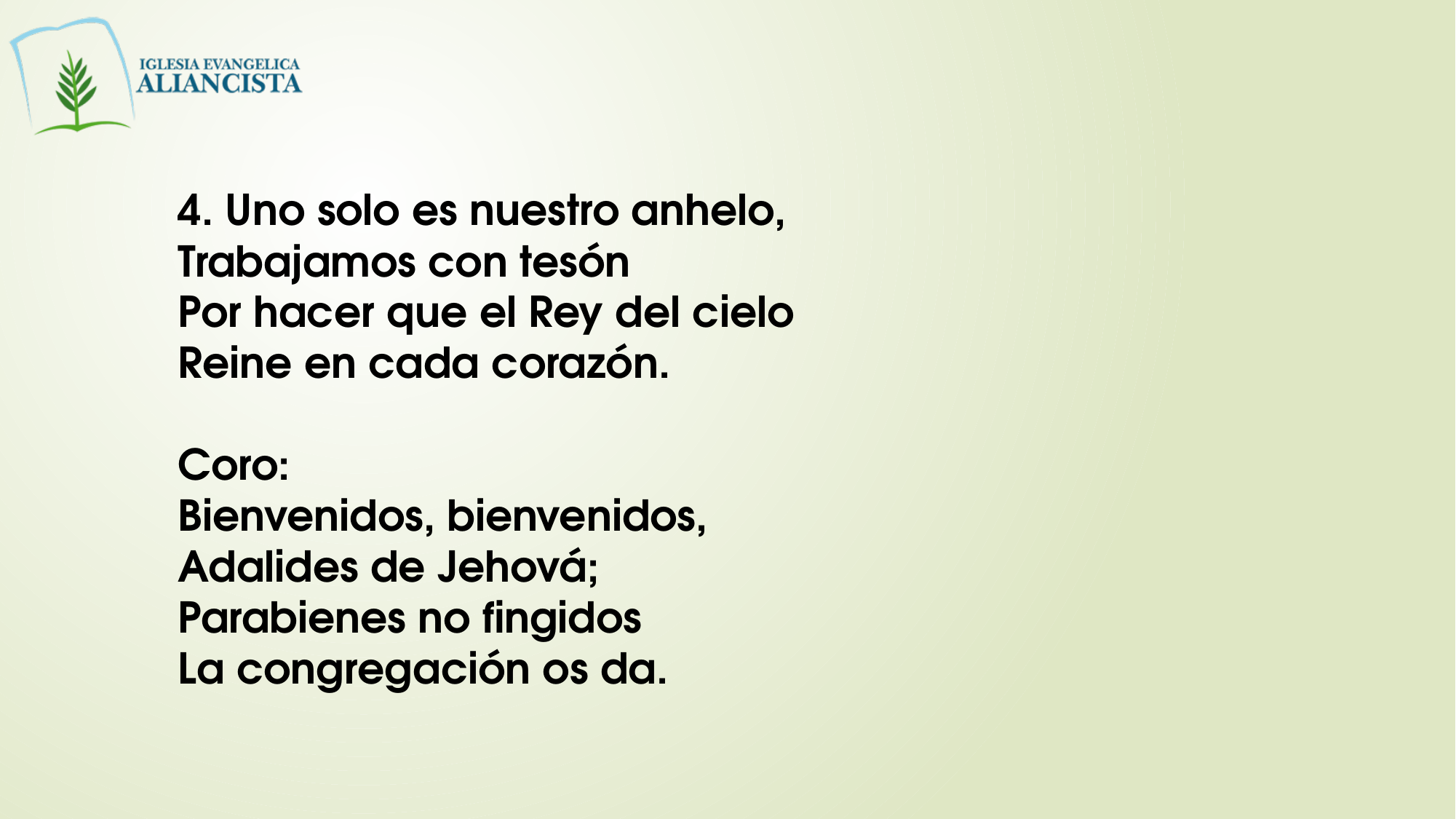

4. Uno solo es nuestro anhelo,
Trabajamos con tesón
Por hacer que el Rey del cielo
Reine en cada corazón.

Coro:
Bienvenidos, bienvenidos,
Adalides de Jehová;
Parabienes no fingidos
La congregación os da.